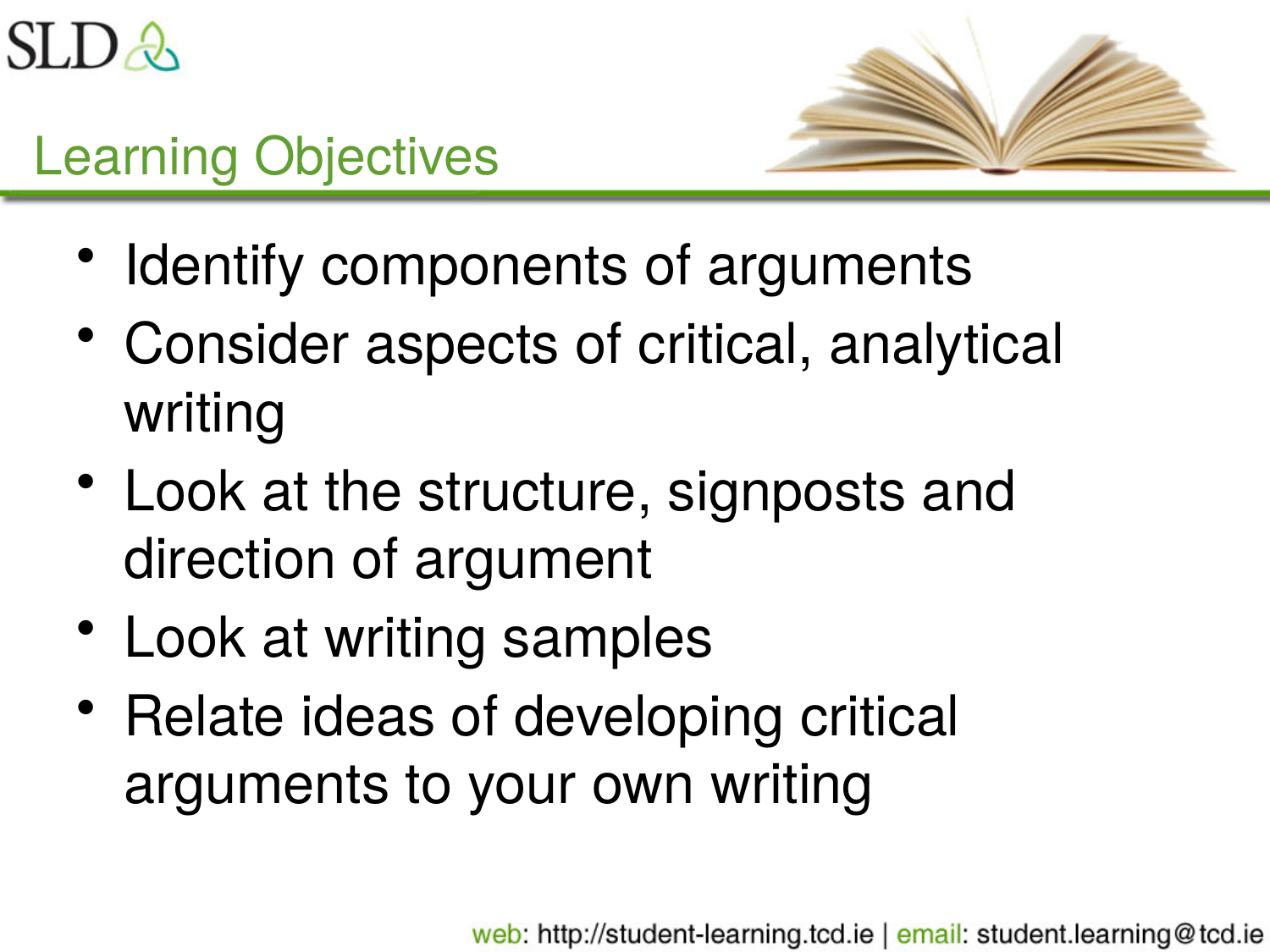

# Learning Objectives
Identify components of arguments
Consider aspects of critical, analytical writing
Look at the structure, signposts and direction of argument
Look at writing samples
Relate ideas of developing critical arguments to your own writing